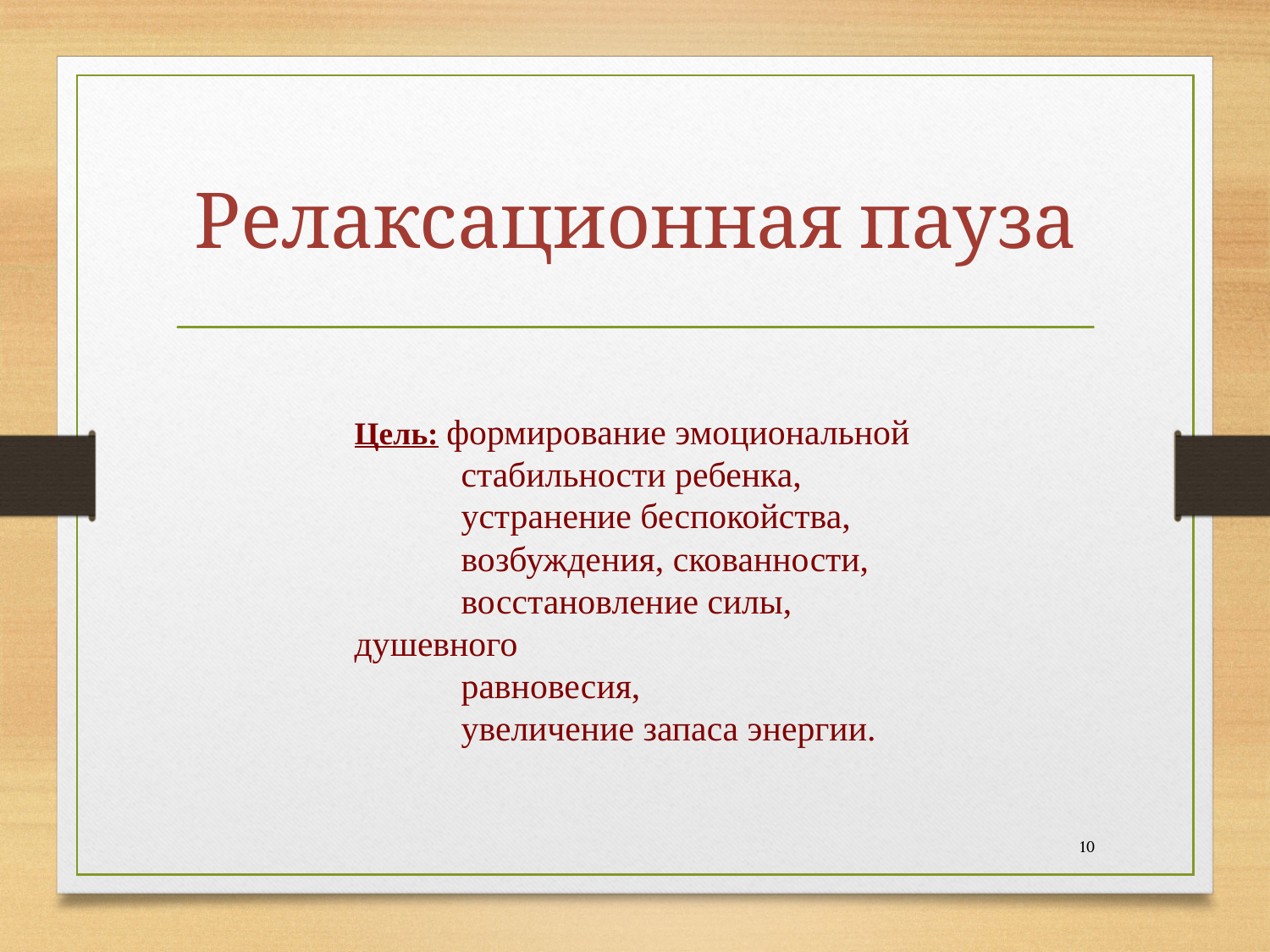

# Релаксационная пауза
Цель: формирование эмоциональной
            стабильности ребенка,
            устранение беспокойства,
            возбуждения, скованности,
            восстановление силы, душевного
            равновесия,
            увеличение запаса энергии.
10